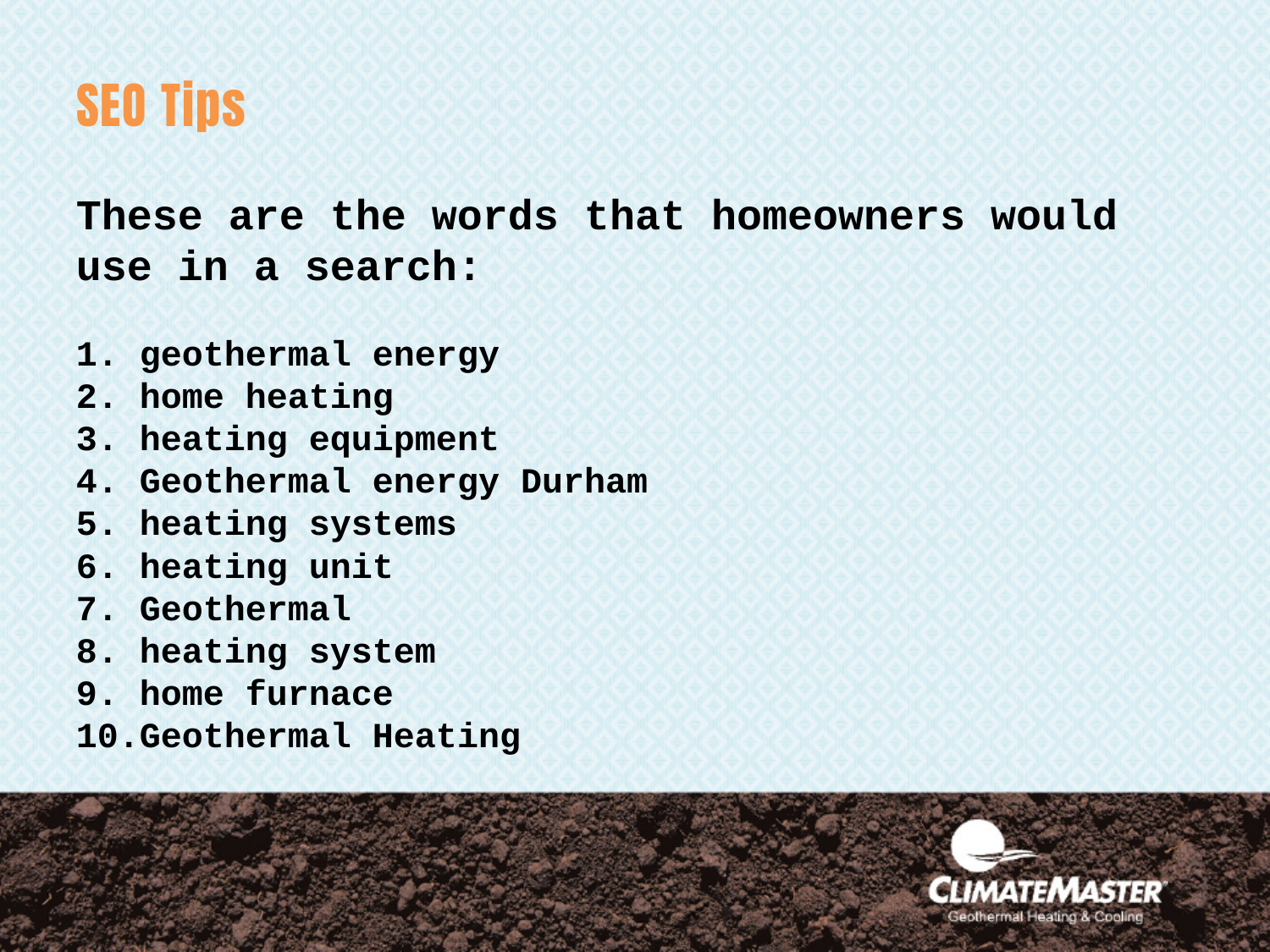

# SEO Tips
These are the words that homeowners would use in a search:

geothermal energy
home heating
heating equipment
Geothermal energy Durham
heating systems
heating unit
Geothermal
heating system
home furnace
Geothermal Heating